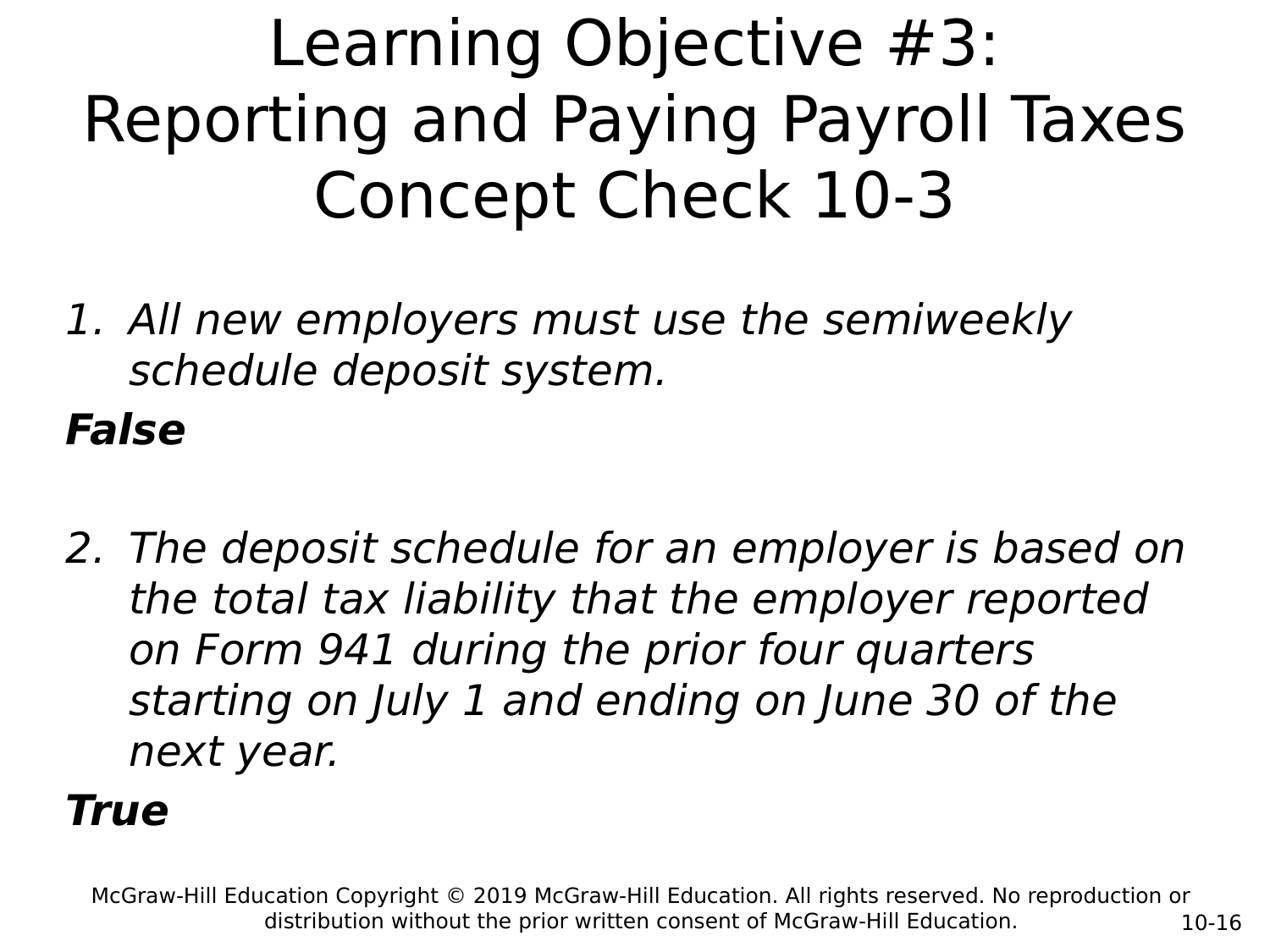

# Learning Objective #3: Reporting and Paying Payroll Taxes Concept Check 10-3
All new employers must use the semiweekly schedule deposit system.
False

The deposit schedule for an employer is based on the total tax liability that the employer reported on Form 941 during the prior four quarters starting on July 1 and ending on June 30 of the next year.
True
McGraw-Hill Education Copyright © 2019 McGraw-Hill Education. All rights reserved. No reproduction or distribution without the prior written consent of McGraw-Hill Education.
10-16